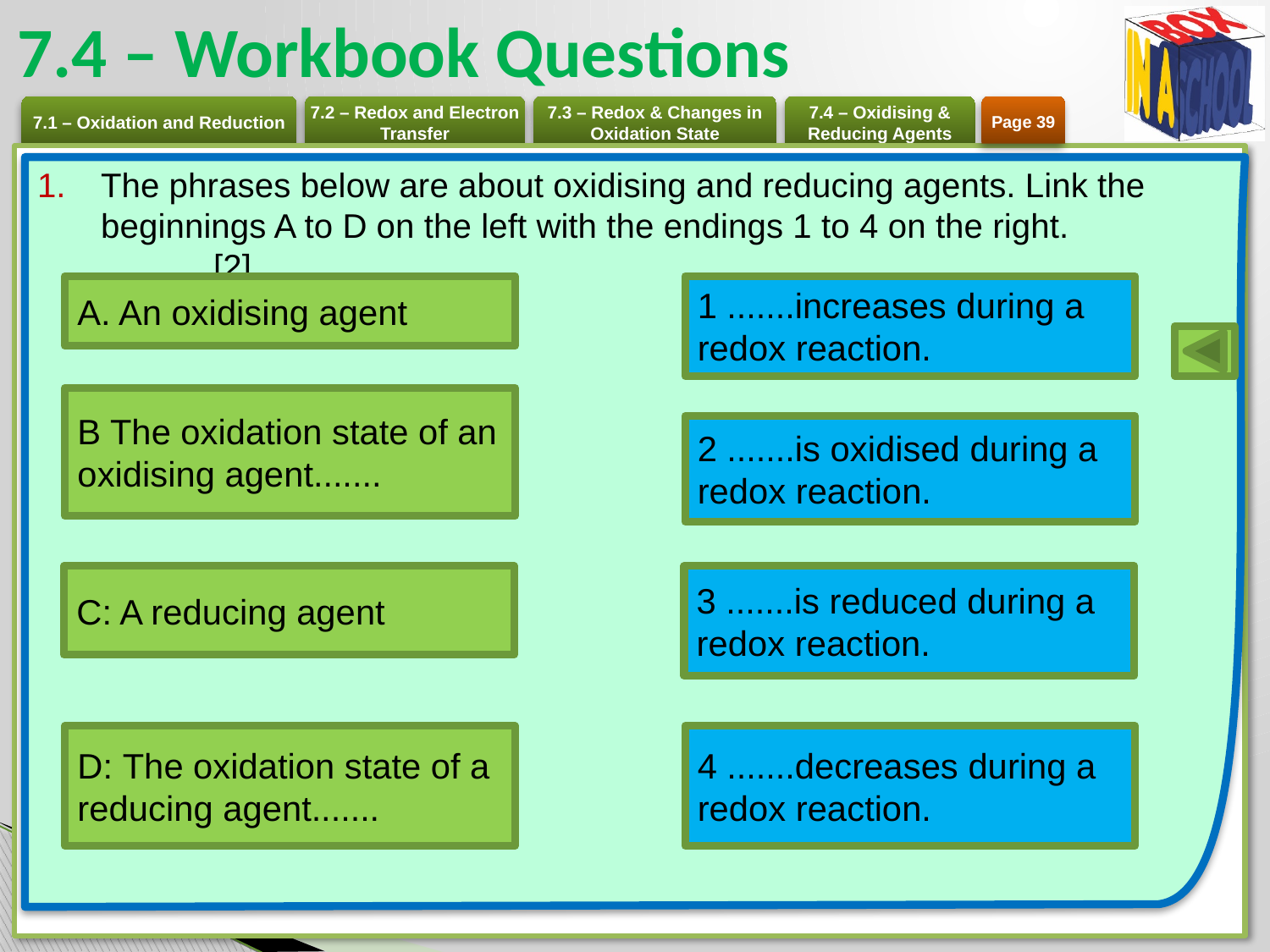

# 7.4 – Workbook Questions
Page 39
The phrases below are about oxidising and reducing agents. Link the beginnings A to D on the left with the endings 1 to 4 on the right.	[2]

A. An oxidising agent
1 .......increases during a redox reaction.

B The oxidation state of an oxidising agent.......
2 .......is oxidised during a redox reaction.
3 .......is reduced during a redox reaction.
C: A reducing agent
D: The oxidation state of a reducing agent.......
4 .......decreases during a redox reaction.